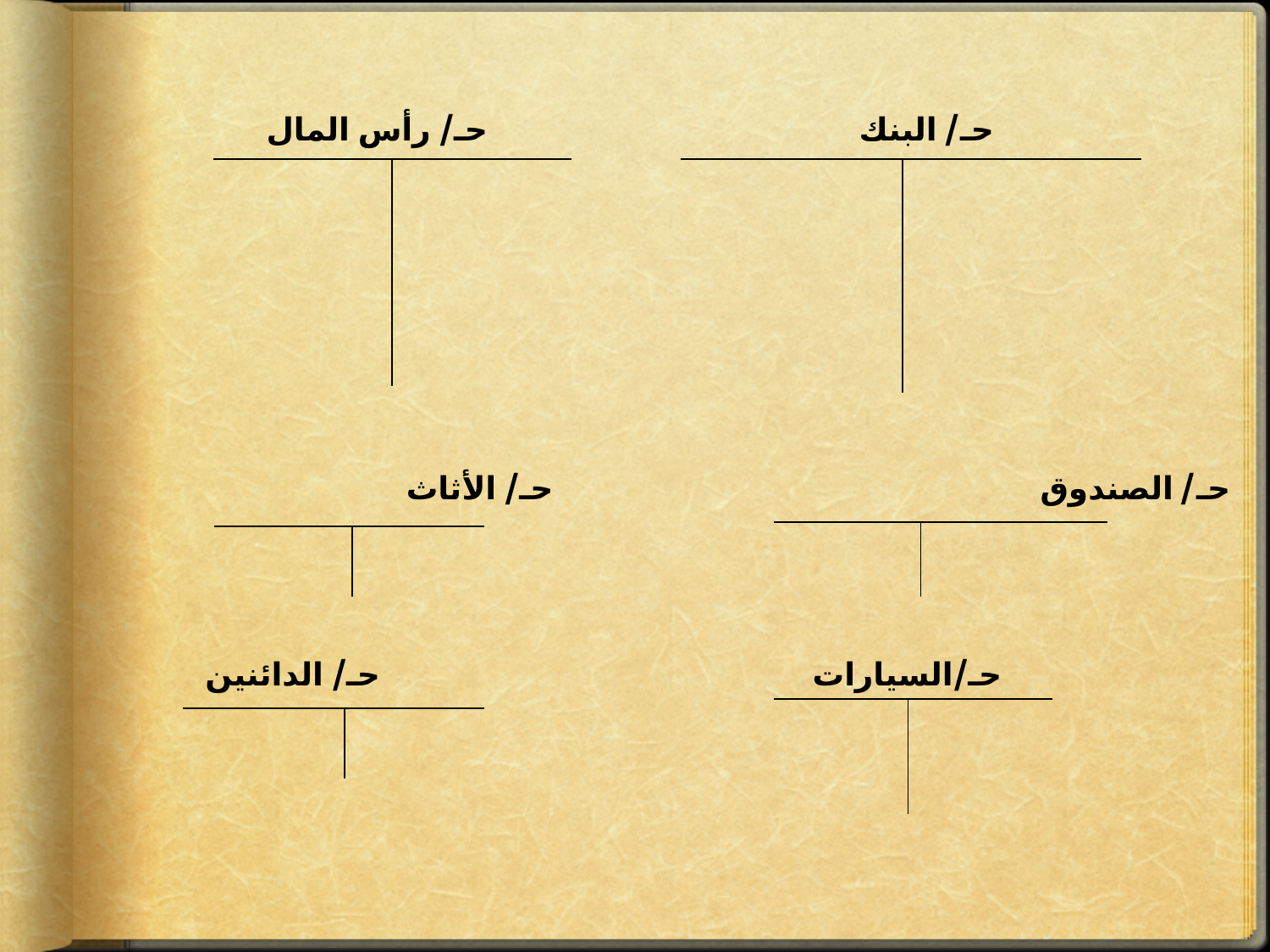

حـ/ البنك                                             حـ/ رأس المال

|  |  |
| --- | --- |
|  |  |
|  |  |
|  |  |
| --- | --- |
|  |  |
|  |  |
|  |  |
|  |  |
|  |  |
|  |  |
|  |  |
|  |  |
 حـ/ الصندوق                                                           حـ/ الأثاث

|  |  |
| --- | --- |
|  |  |
|  |  |
| --- | --- |
|  |  |
حـ/السيارات                                                       حـ/ الدائنين
|  |  |
| --- | --- |
|  |  |
|  |  |
| --- | --- |
|  |  |